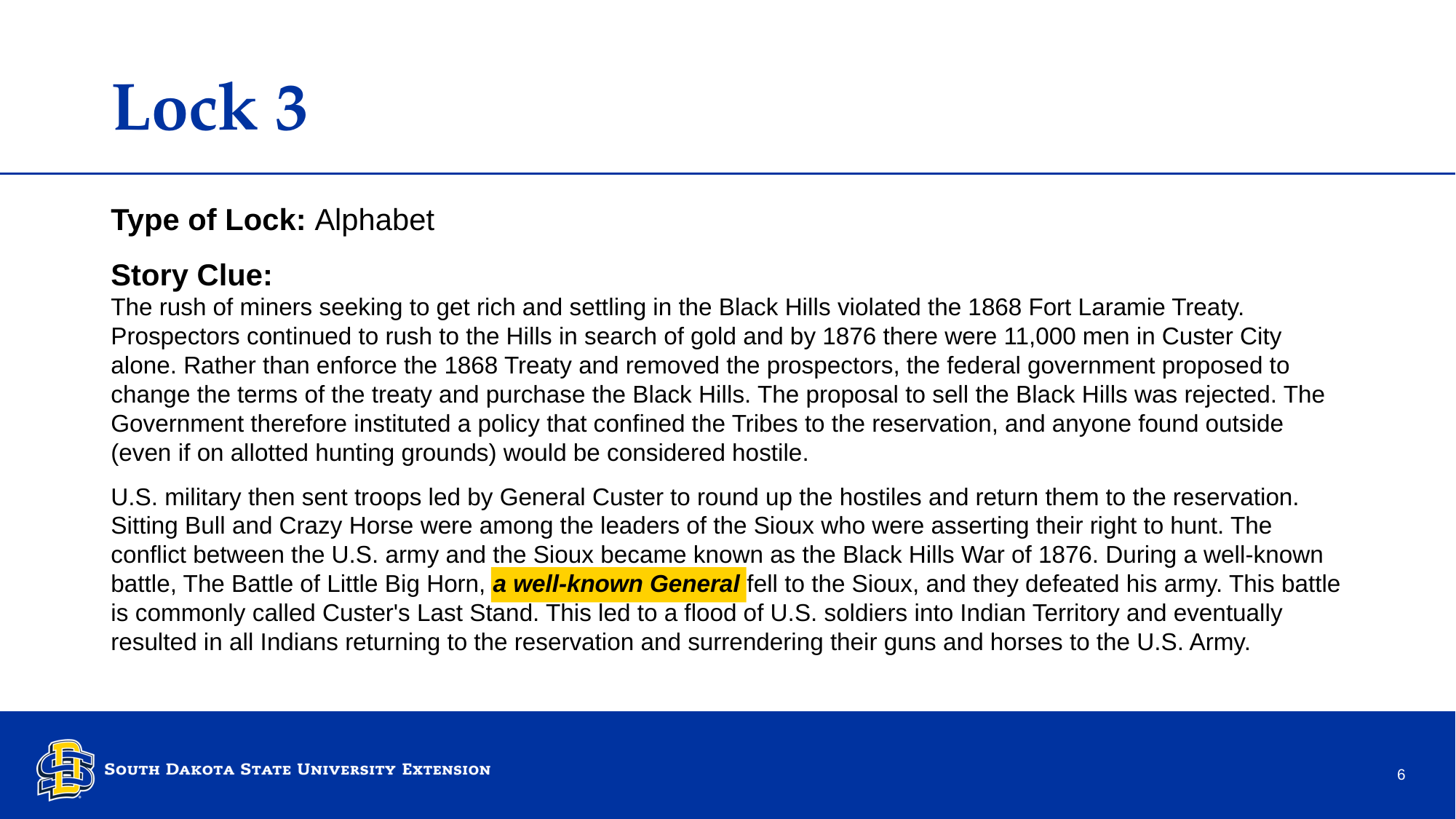

# Lock 3 – 1
Type of Lock: Alphabet
Story Clue:
The rush of miners seeking to get rich and settling in the Black Hills violated the 1868 Fort Laramie Treaty. Prospectors continued to rush to the Hills in search of gold and by 1876 there were 11,000 men in Custer City alone. Rather than enforce the 1868 Treaty and removed the prospectors, the federal government proposed to change the terms of the treaty and purchase the Black Hills. The proposal to sell the Black Hills was rejected. The Government therefore instituted a policy that confined the Tribes to the reservation, and anyone found outside (even if on allotted hunting grounds) would be considered hostile.
U.S. military then sent troops led by General Custer to round up the hostiles and return them to the reservation. Sitting Bull and Crazy Horse were among the leaders of the Sioux who were asserting their right to hunt. The conflict between the U.S. army and the Sioux became known as the Black Hills War of 1876. During a well-known battle, The Battle of Little Big Horn, a well-known General fell to the Sioux, and they defeated his army. This battle is commonly called Custer's Last Stand. This led to a flood of U.S. soldiers into Indian Territory and eventually resulted in all Indians returning to the reservation and surrendering their guns and horses to the U.S. Army.